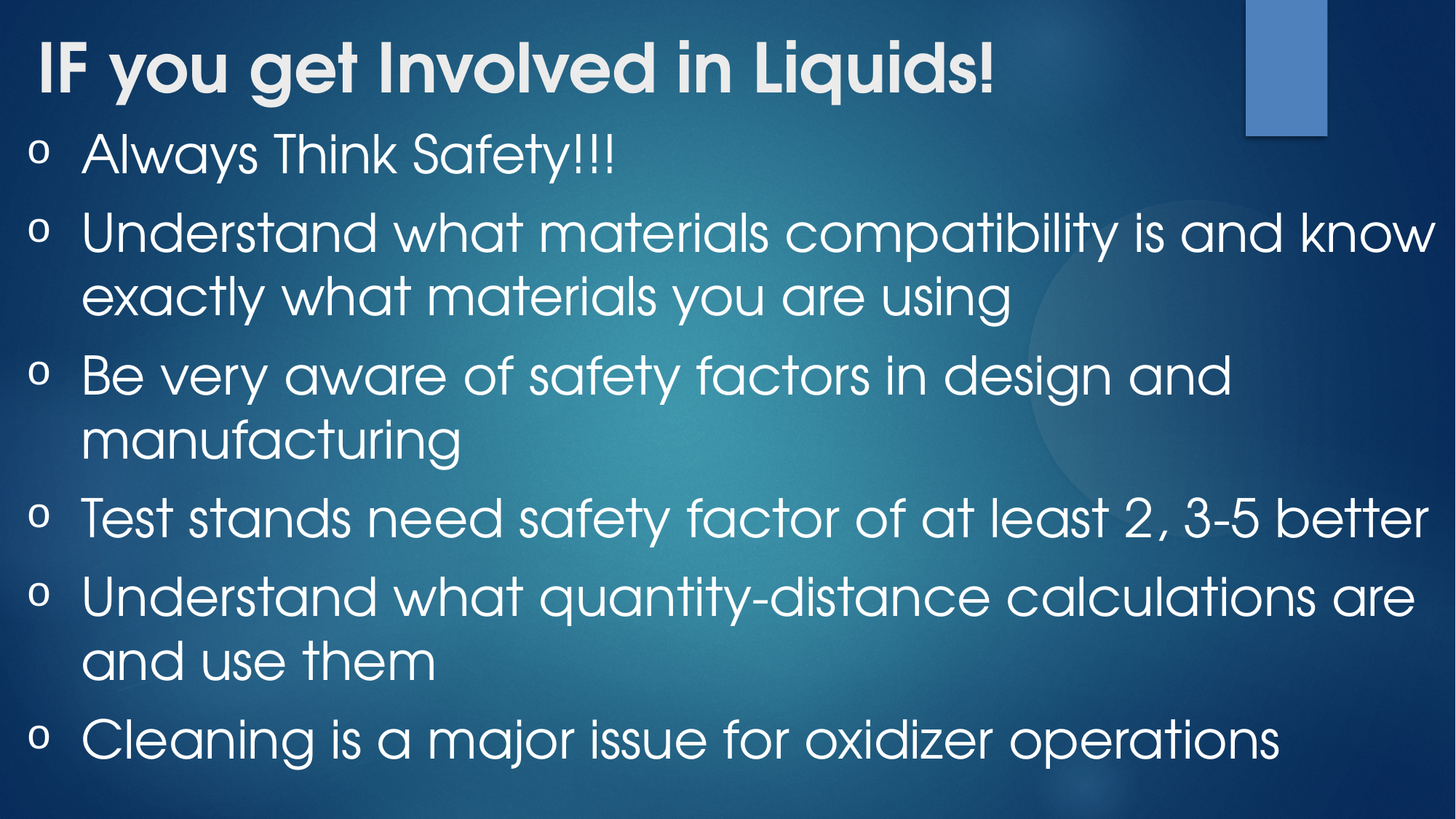

IF you get Involved in Liquids!
Always Think Safety!!!
Understand what materials compatibility is and know exactly what materials you are using
Be very aware of safety factors in design and manufacturing
Test stands need safety factor of at least 2, 3-5 better
Understand what quantity-distance calculations are and use them
Cleaning is a major issue for oxidizer operations